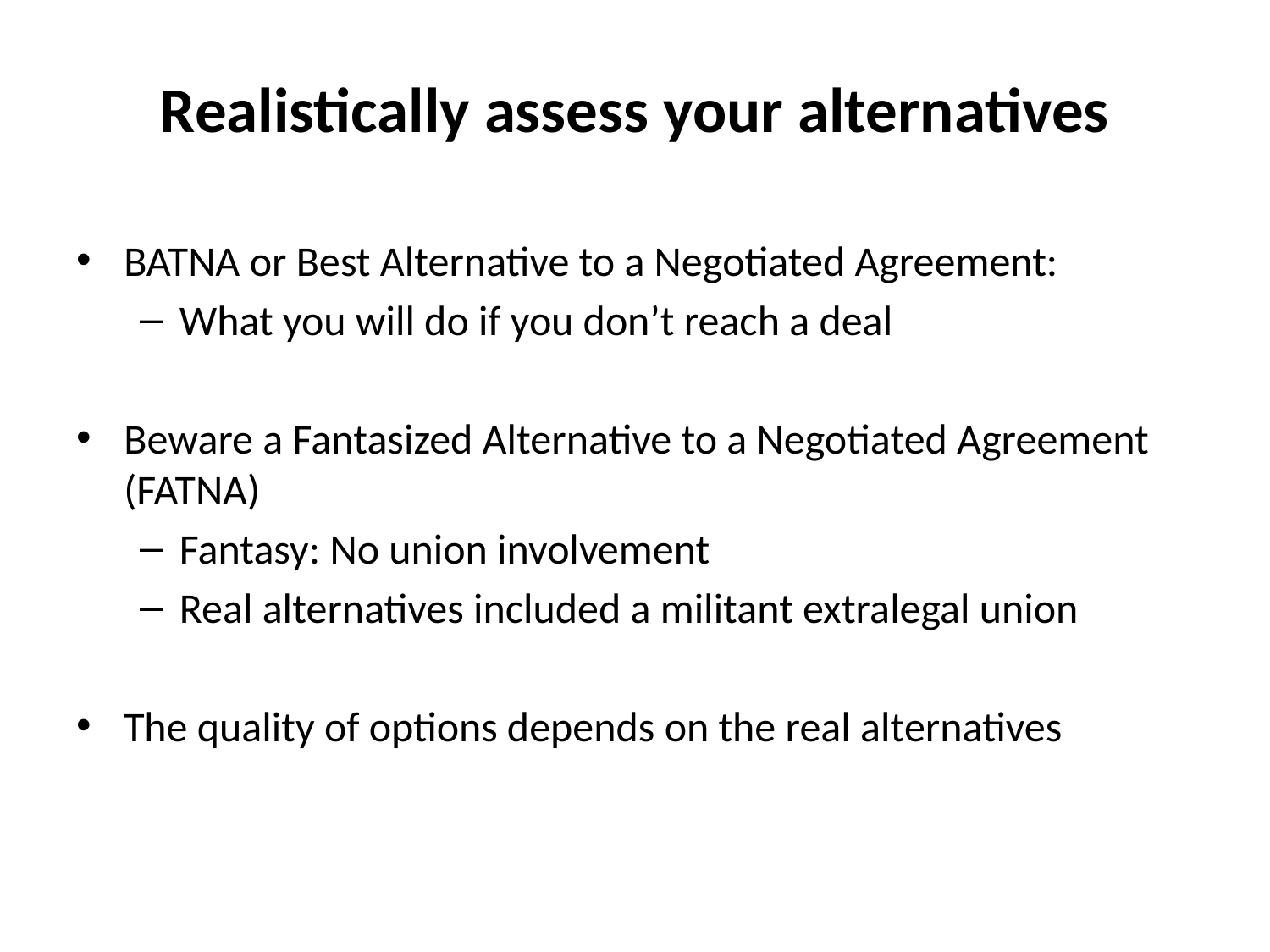

# Realistically assess your alternatives
BATNA or Best Alternative to a Negotiated Agreement:
What you will do if you don’t reach a deal

Beware a Fantasized Alternative to a Negotiated Agreement (FATNA)
Fantasy: No union involvement
Real alternatives included a militant extralegal union

The quality of options depends on the real alternatives